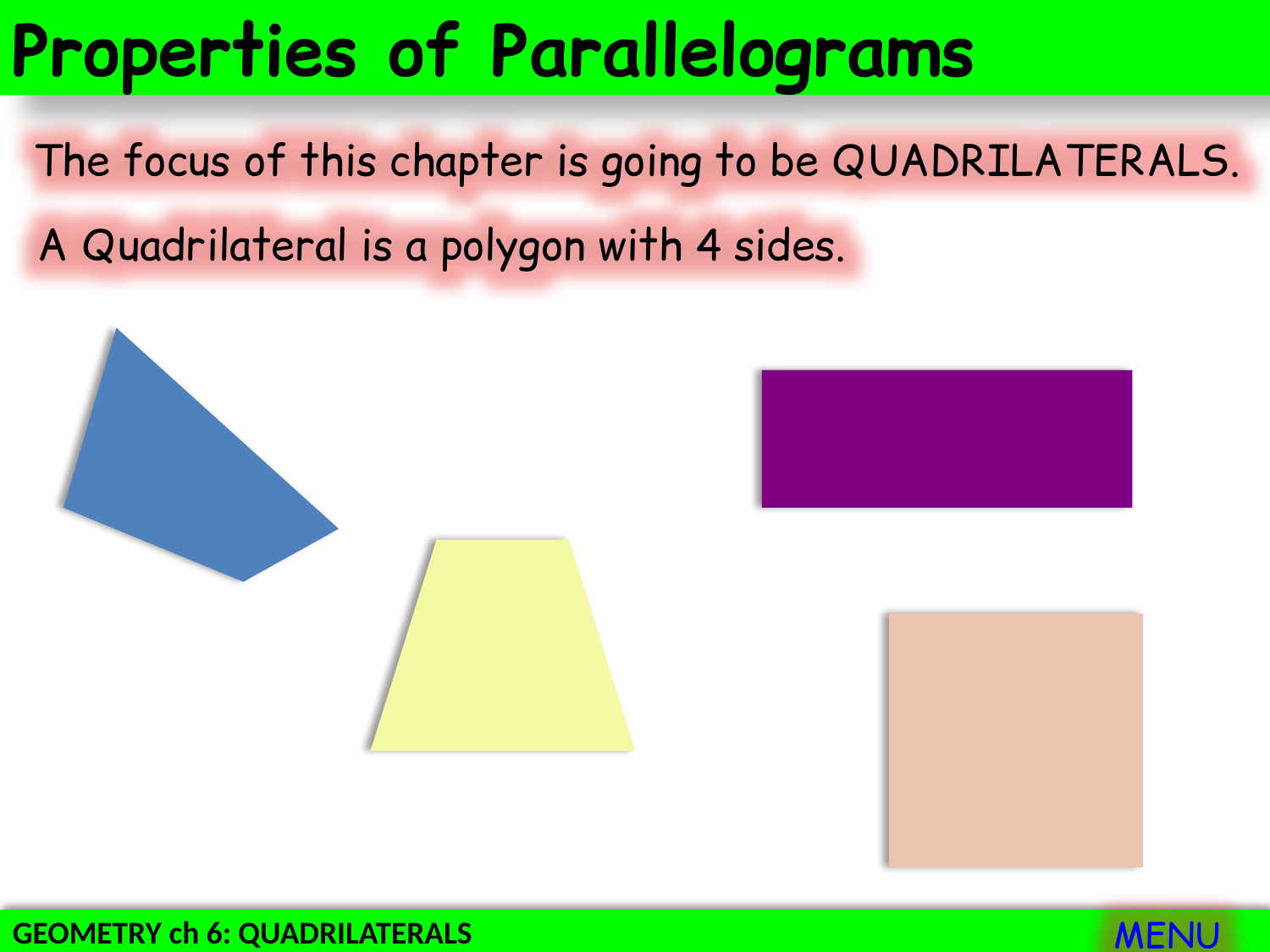

Properties of Parallelograms
The focus of this chapter is going to be QUADRILATERALS.
A Quadrilateral is a polygon with 4 sides.

MENU
GEOMETRY ch 6: QUADRILATERALS